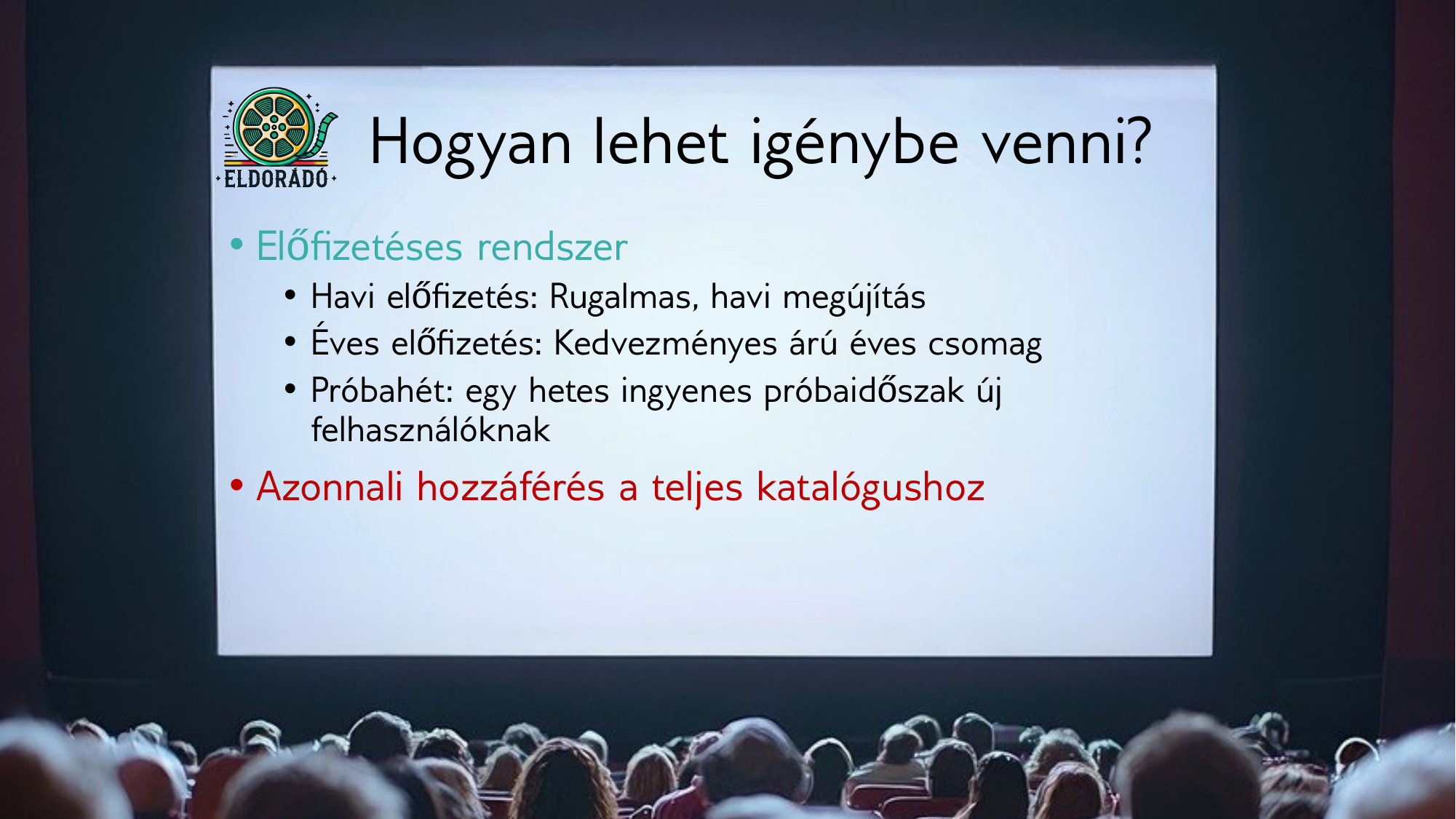

# Hogyan lehet igénybe venni?
Előfizetéses rendszer
Havi előfizetés: Rugalmas, havi megújítás
Éves előfizetés: Kedvezményes árú éves csomag
Próbahét: egy hetes ingyenes próbaidőszak új felhasználóknak
Azonnali hozzáférés a teljes katalógushoz